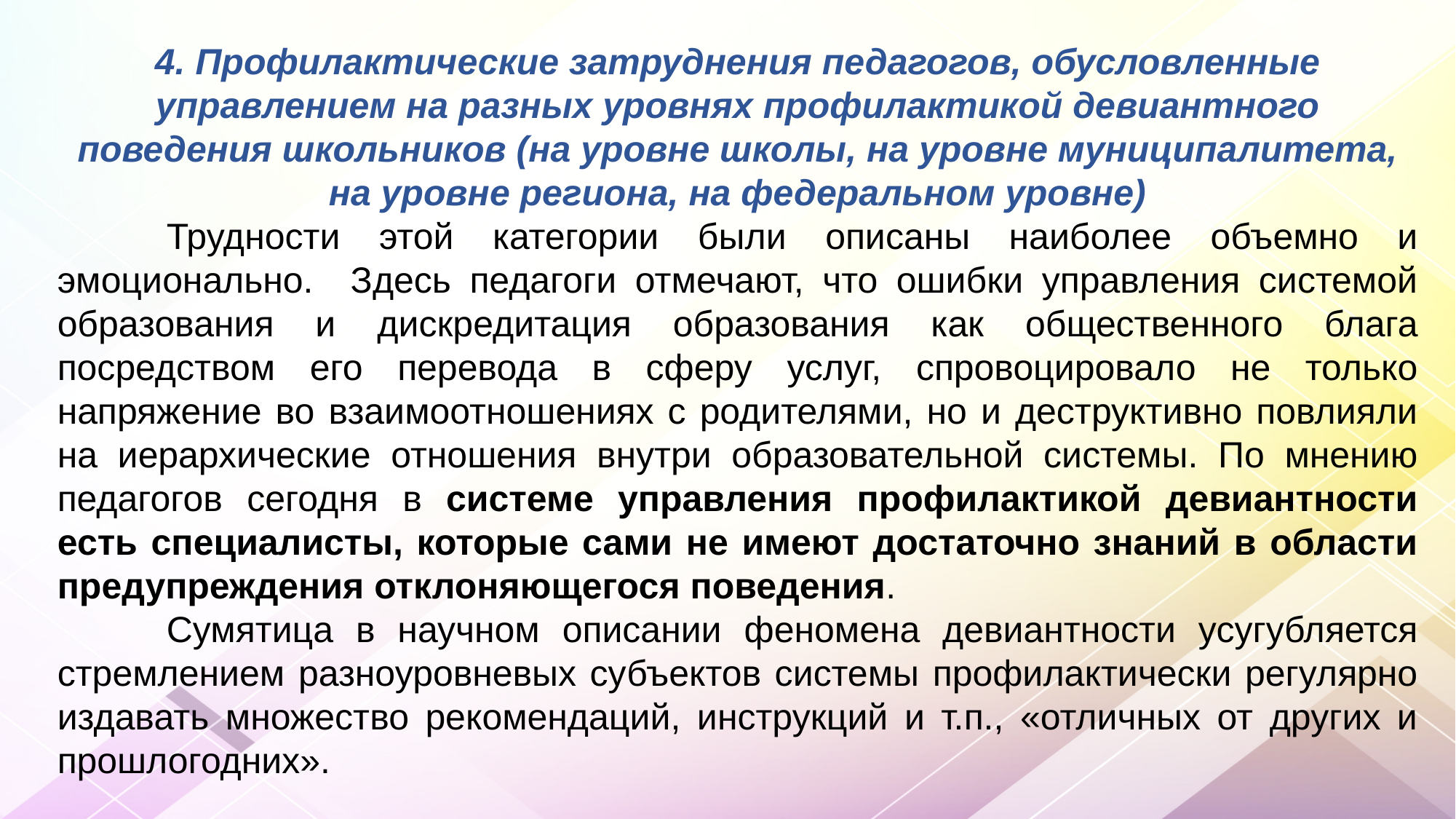

4. Профилактические затруднения педагогов, обусловленные управлением на разных уровнях профилактикой девиантного поведения школьников (на уровне школы, на уровне муниципалитета, на уровне региона, на федеральном уровне)
	Трудности этой категории были описаны наиболее объемно и эмоционально.  Здесь педагоги отмечают, что ошибки управления системой образования и дискредитация образования как общественного блага посредством его перевода в сферу услуг, спровоцировало не только напряжение во взаимоотношениях с родителями, но и деструктивно повлияли на иерархические отношения внутри образовательной системы. По мнению педагогов сегодня в системе управления профилактикой девиантности есть специалисты, которые сами не имеют достаточно знаний в области предупреждения отклоняющегося поведения.
	Сумятица в научном описании феномена девиантности усугубляется стремлением разноуровневых субъектов системы профилактически регулярно издавать множество рекомендаций, инструкций и т.п., «отличных от других и прошлогодних».